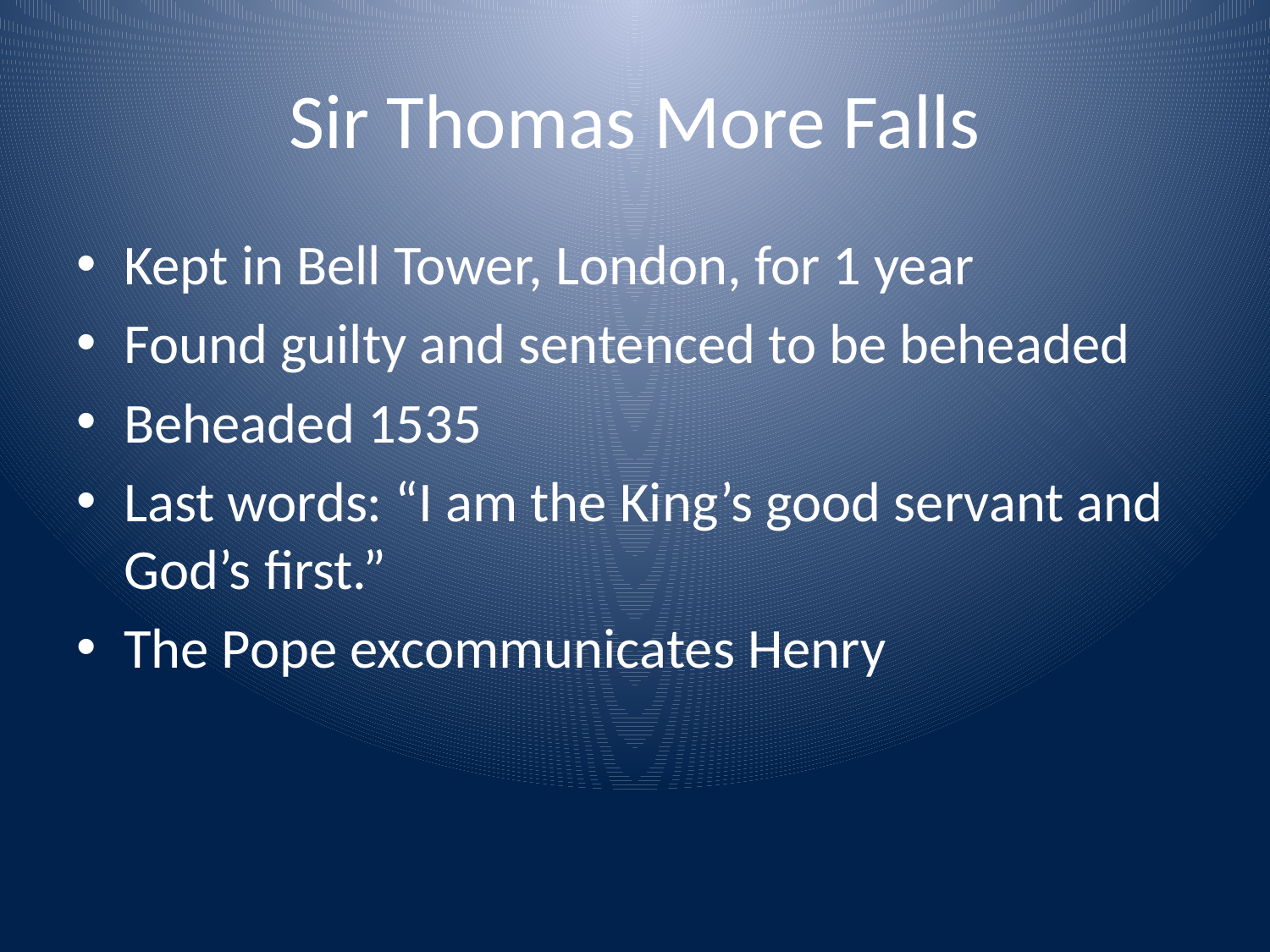

# Sir Thomas More Falls
Kept in Bell Tower, London, for 1 year
Found guilty and sentenced to be beheaded
Beheaded 1535
Last words: “I am the King’s good servant and God’s first.”
The Pope excommunicates Henry